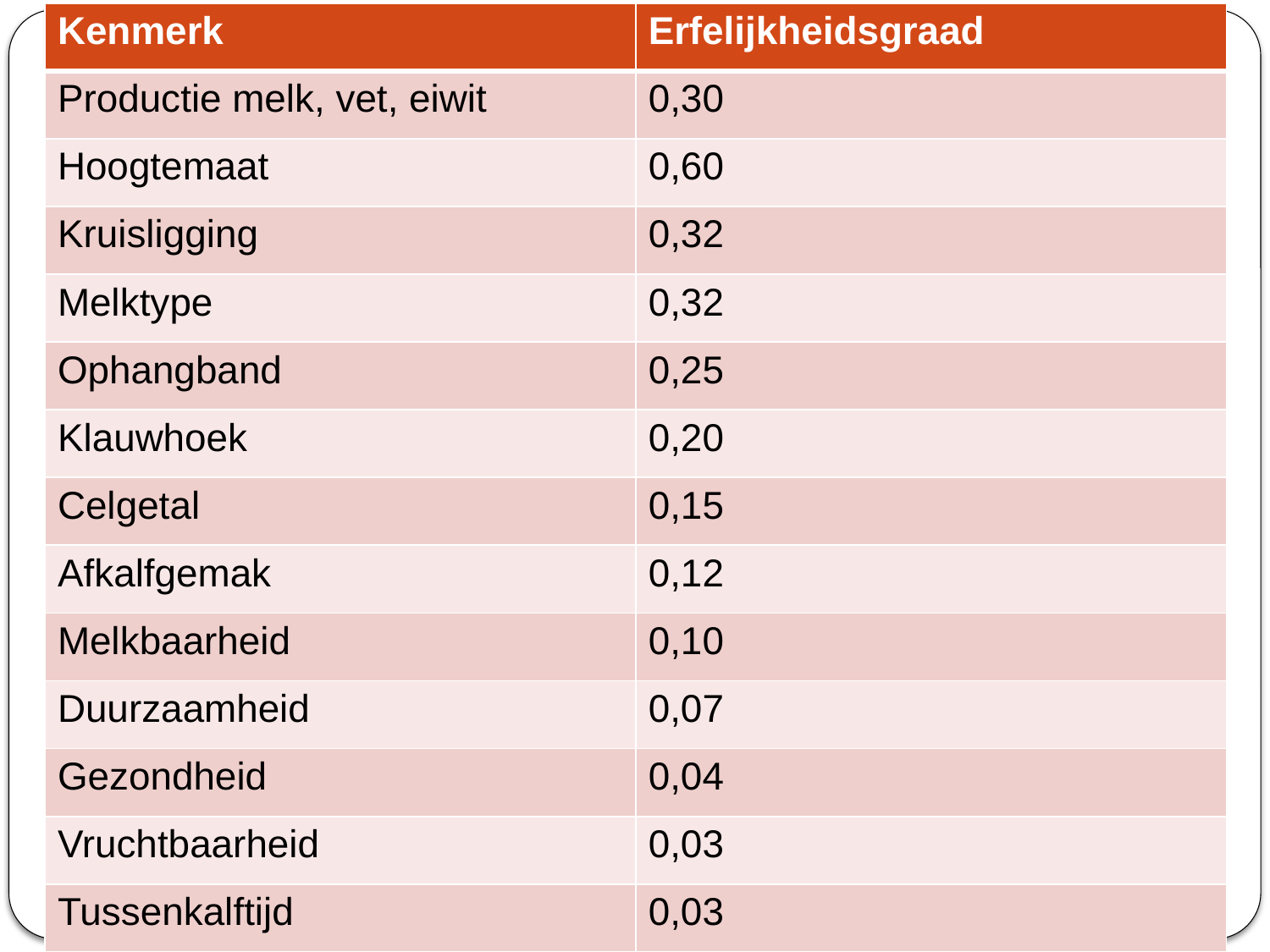

| Kenmerk | Erfelijkheidsgraad |
| --- | --- |
| Productie melk, vet, eiwit | 0,30 |
| Hoogtemaat | 0,60 |
| Kruisligging | 0,32 |
| Melktype | 0,32 |
| Ophangband | 0,25 |
| Klauwhoek | 0,20 |
| Celgetal | 0,15 |
| Afkalfgemak | 0,12 |
| Melkbaarheid | 0,10 |
| Duurzaamheid | 0,07 |
| Gezondheid | 0,04 |
| Vruchtbaarheid | 0,03 |
| Tussenkalftijd | 0,03 |